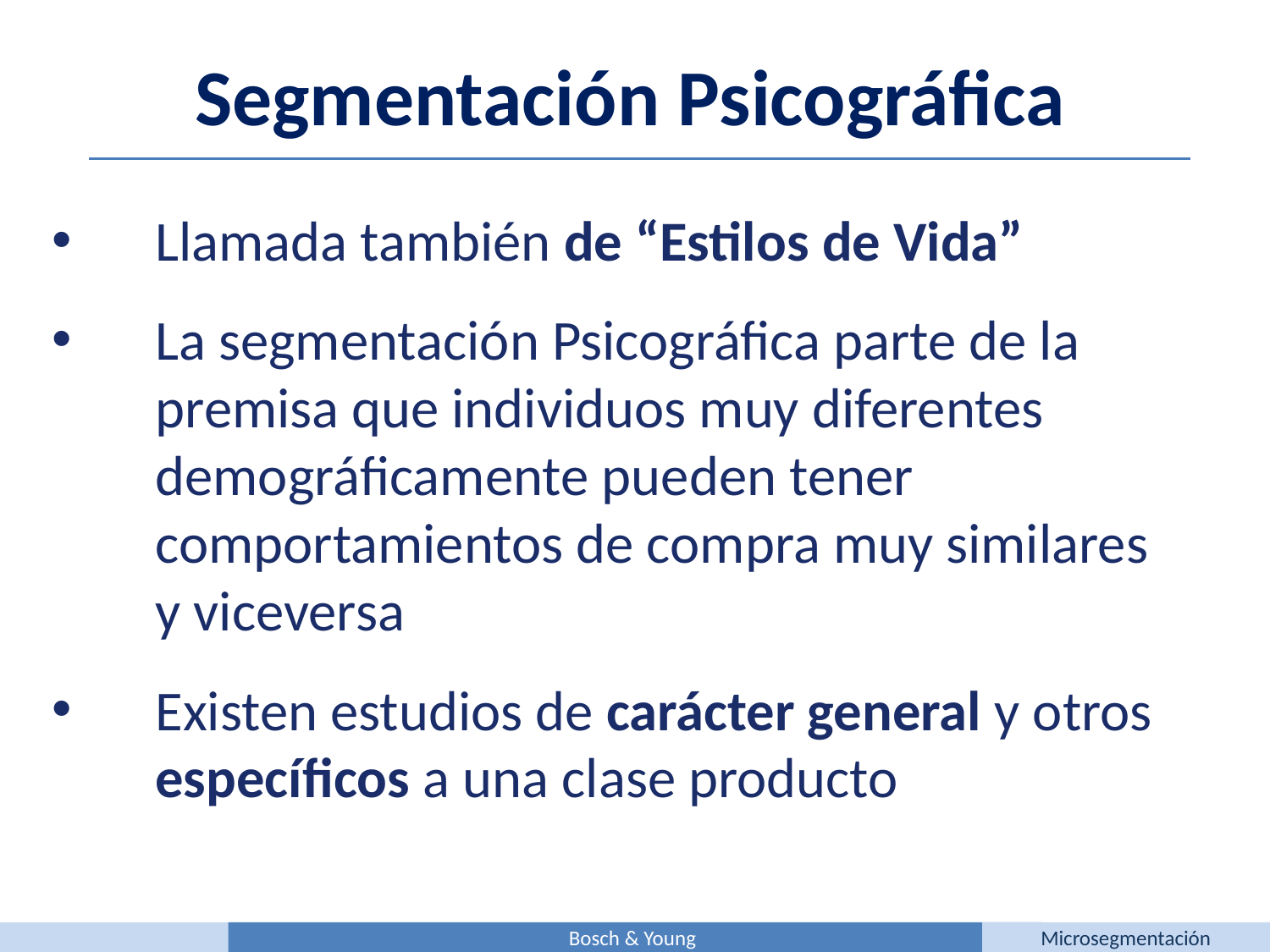

Segmentación Psicográfica
Llamada también de “Estilos de Vida”

La segmentación Psicográfica parte de la premisa que individuos muy diferentes demográficamente pueden tener comportamientos de compra muy similares     y viceversa

Existen estudios de carácter general y otros específicos a una clase producto

Bosch & Young
Microsegmentación